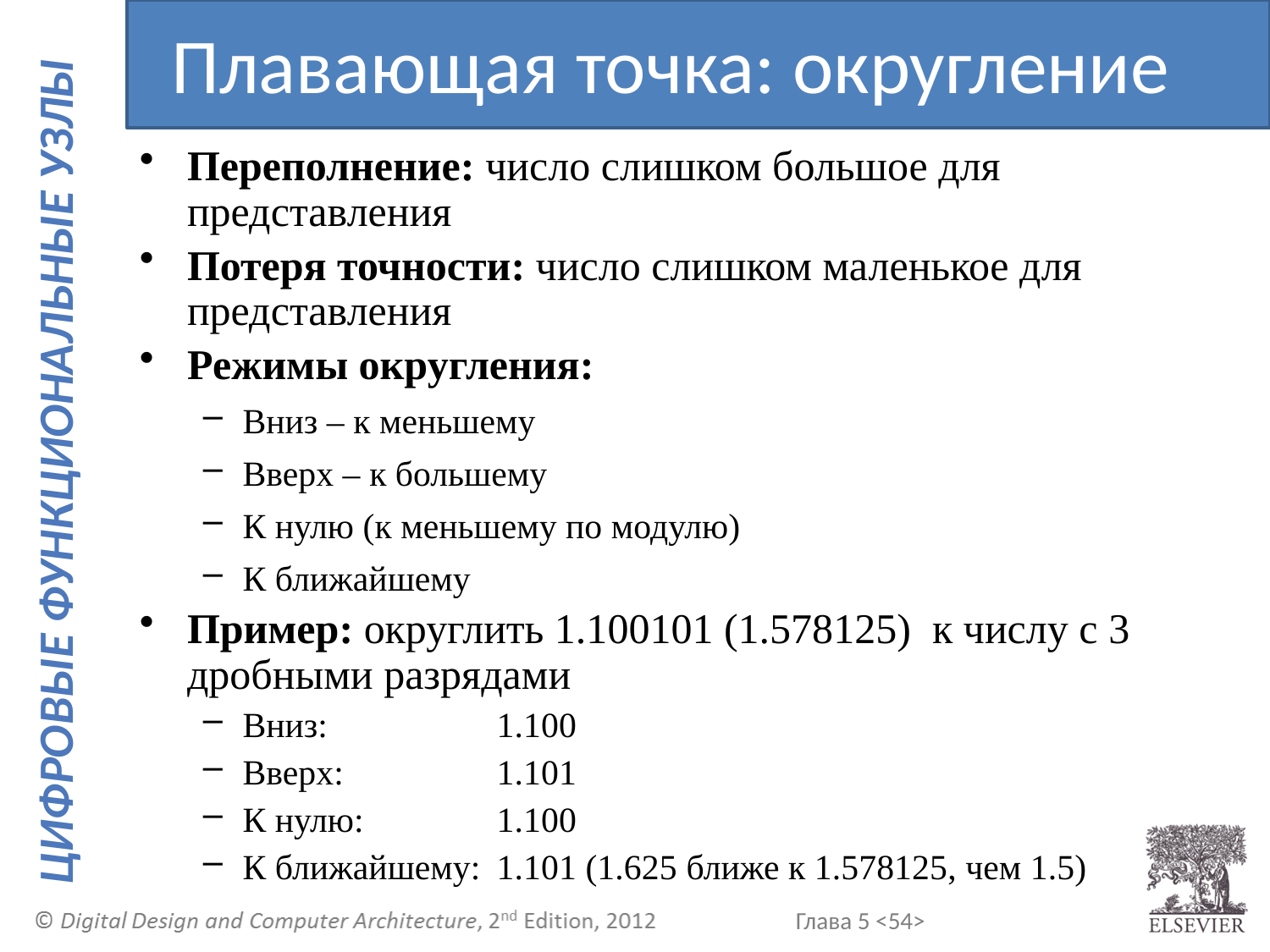

Плавающая точка: округление
Переполнение: число слишком большое для представления
Потеря точности: число слишком маленькое для представления
Режимы округления:
Вниз – к меньшему
Вверх – к большему
К нулю (к меньшему по модулю)
К ближайшему
Пример: округлить 1.100101 (1.578125)  к числу с 3 дробными разрядами
Вниз: 		1.100
Вверх: 		1.101
К нулю:		1.100
К ближайшему:	1.101 (1.625 ближе к 1.578125, чем 1.5)